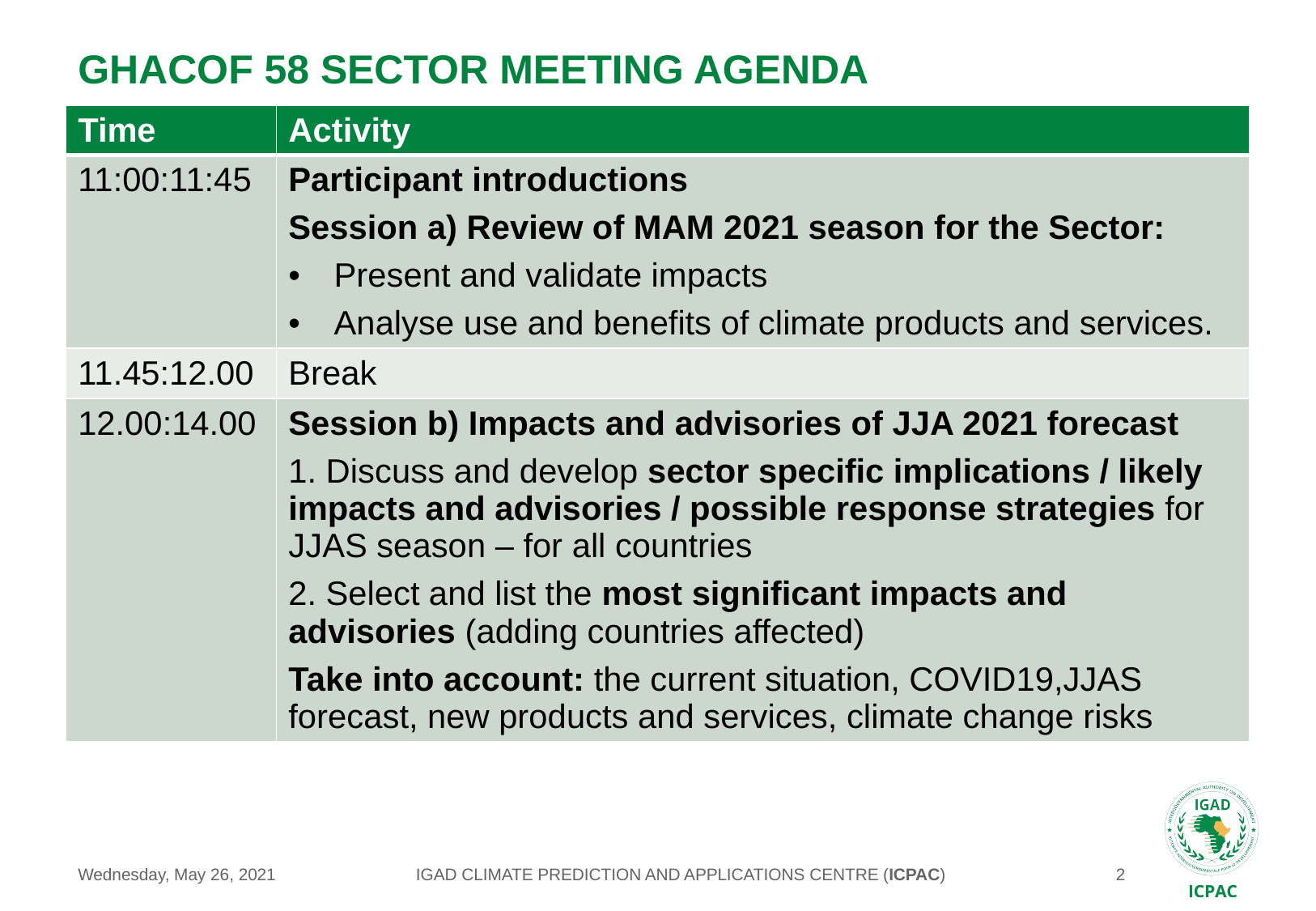

# GHACOF 58 Sector Meeting agenda
| Time | Activity |
| --- | --- |
| 11:00:11:45 | Participant introductions Session a) Review of MAM 2021 season for the Sector: Present and validate impacts Analyse use and benefits of climate products and services. |
| 11.45:12.00 | Break |
| 12.00:14.00 | Session b) Impacts and advisories of JJA 2021 forecast 1. Discuss and develop sector specific implications / likely impacts and advisories / possible response strategies for JJAS season – for all countries 2. Select and list the most significant impacts and advisories (adding countries affected) Take into account: the current situation, COVID19,JJAS forecast, new products and services, climate change risks |

IGAD CLIMATE PREDICTION AND APPLICATIONS CENTRE (ICPAC)
Wednesday, May 26, 2021
2